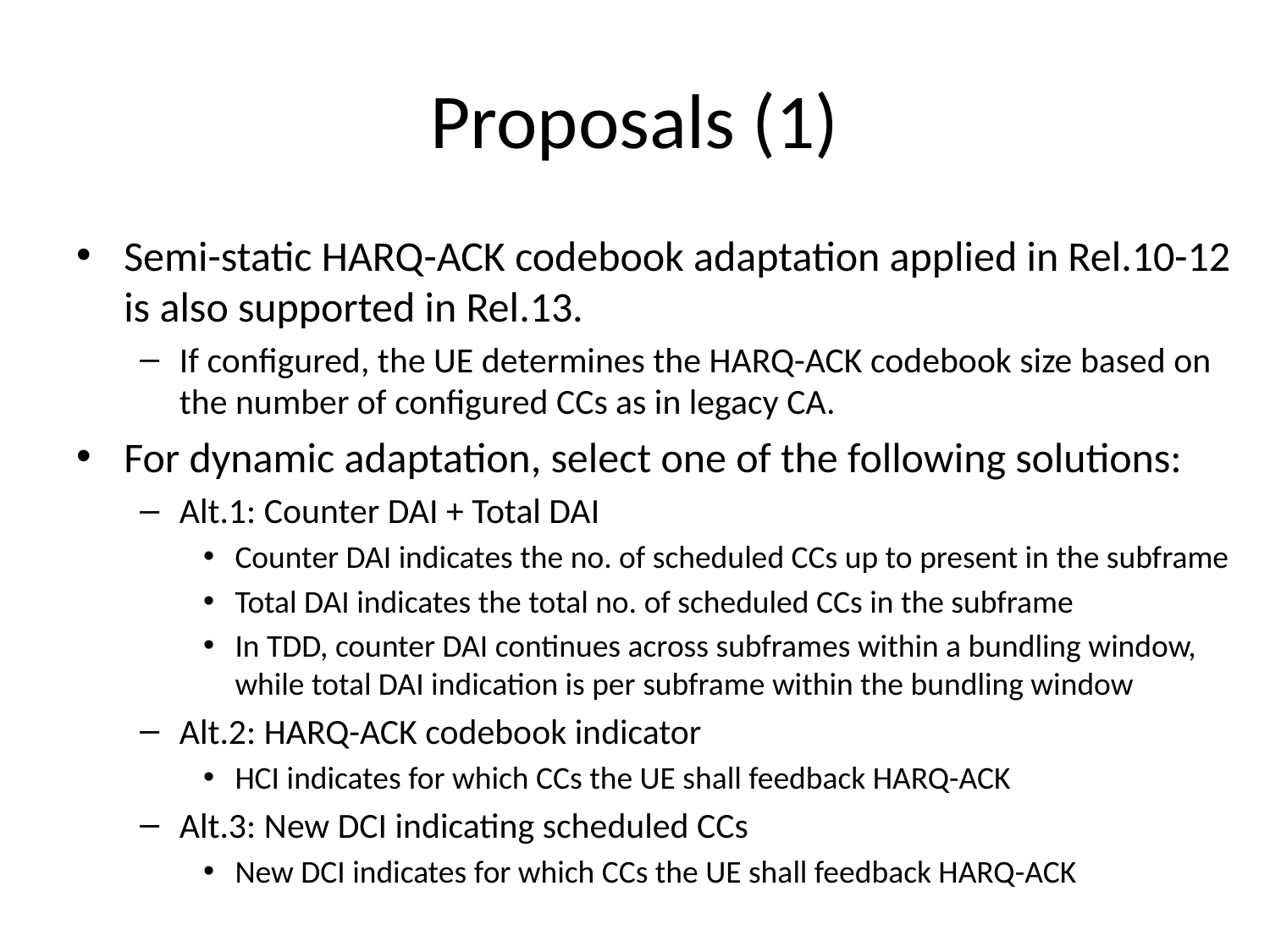

# Proposals (1)
Semi-static HARQ-ACK codebook adaptation applied in Rel.10-12 is also supported in Rel.13.
If configured, the UE determines the HARQ-ACK codebook size based on the number of configured CCs as in legacy CA.
For dynamic adaptation, select one of the following solutions:
Alt.1: Counter DAI + Total DAI
Counter DAI indicates the no. of scheduled CCs up to present in the subframe
Total DAI indicates the total no. of scheduled CCs in the subframe
In TDD, counter DAI continues across subframes within a bundling window, while total DAI indication is per subframe within the bundling window
Alt.2: HARQ-ACK codebook indicator
HCI indicates for which CCs the UE shall feedback HARQ-ACK
Alt.3: New DCI indicating scheduled CCs
New DCI indicates for which CCs the UE shall feedback HARQ-ACK